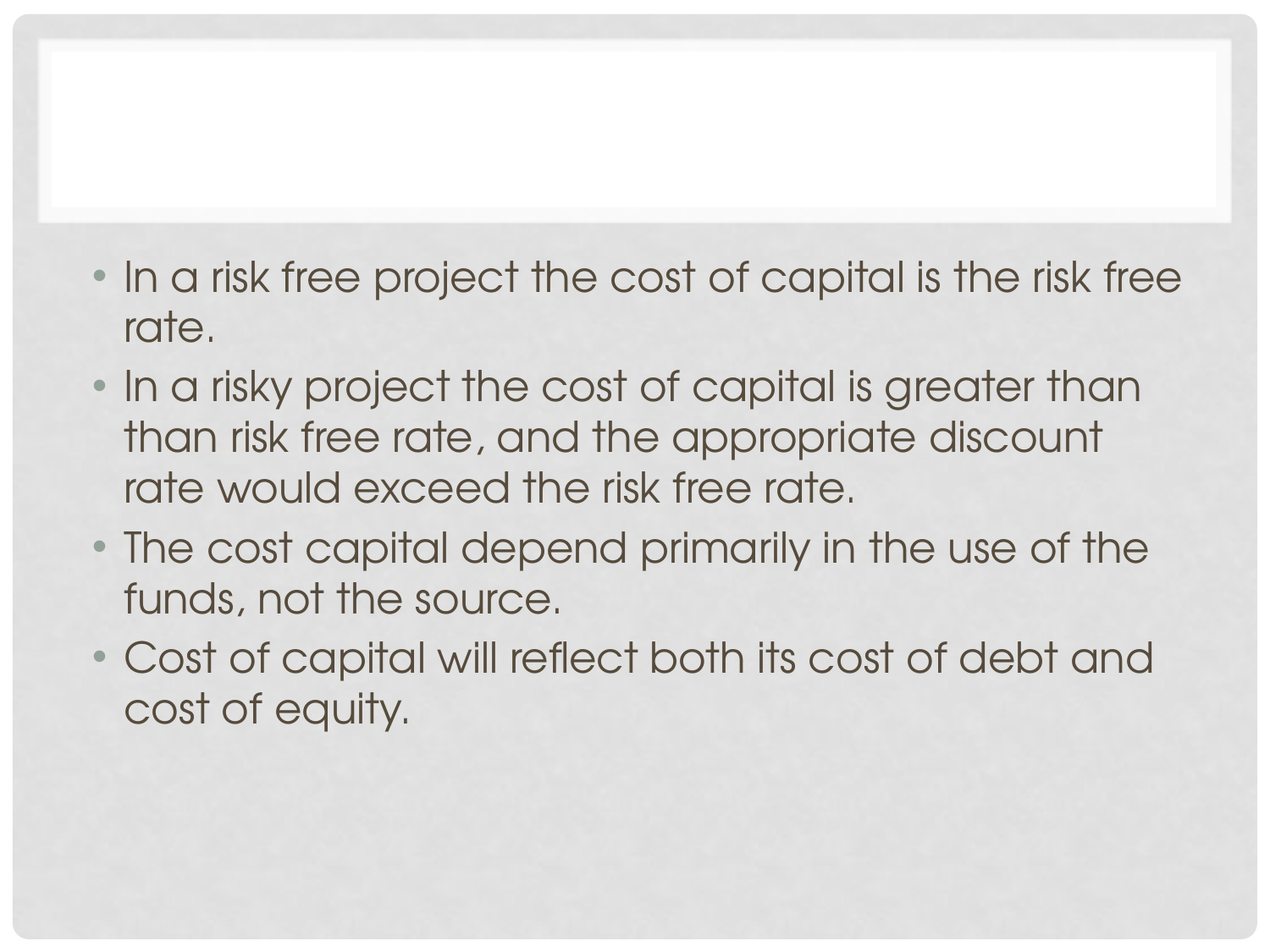

#
In a risk free project the cost of capital is the risk free rate.
In a risky project the cost of capital is greater than than risk free rate, and the appropriate discount rate would exceed the risk free rate.
The cost capital depend primarily in the use of the funds, not the source.
Cost of capital will reflect both its cost of debt and cost of equity.